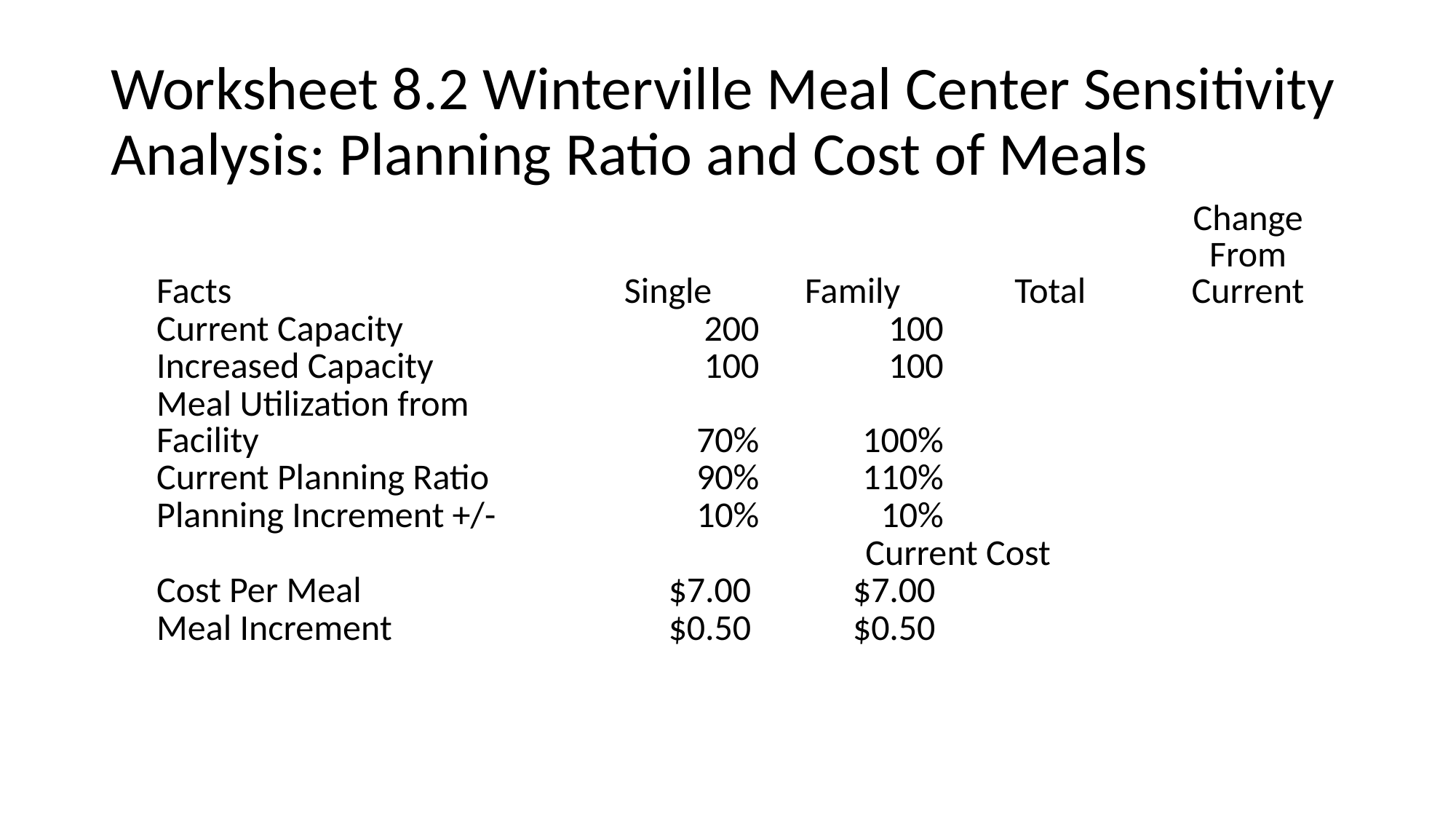

# Worksheet 8.2 Winterville Meal Center Sensitivity Analysis: Planning Ratio and Cost of Meals
| Facts | Single | Family | Total | Change From Current |
| --- | --- | --- | --- | --- |
| Current Capacity | 200 | 100 |  |  |
| Increased Capacity | 100 | 100 |  |  |
| Meal Utilization from Facility | 70% | 100% |  |  |
| Current Planning Ratio | 90% | 110% |  |  |
| Planning Increment +/- | 10% | 10% |  |  |
|  | Current Cost |  |  |  |
| Cost Per Meal | $7.00 | $7.00 |  |  |
| Meal Increment | $0.50 | $0.50 |  |  |